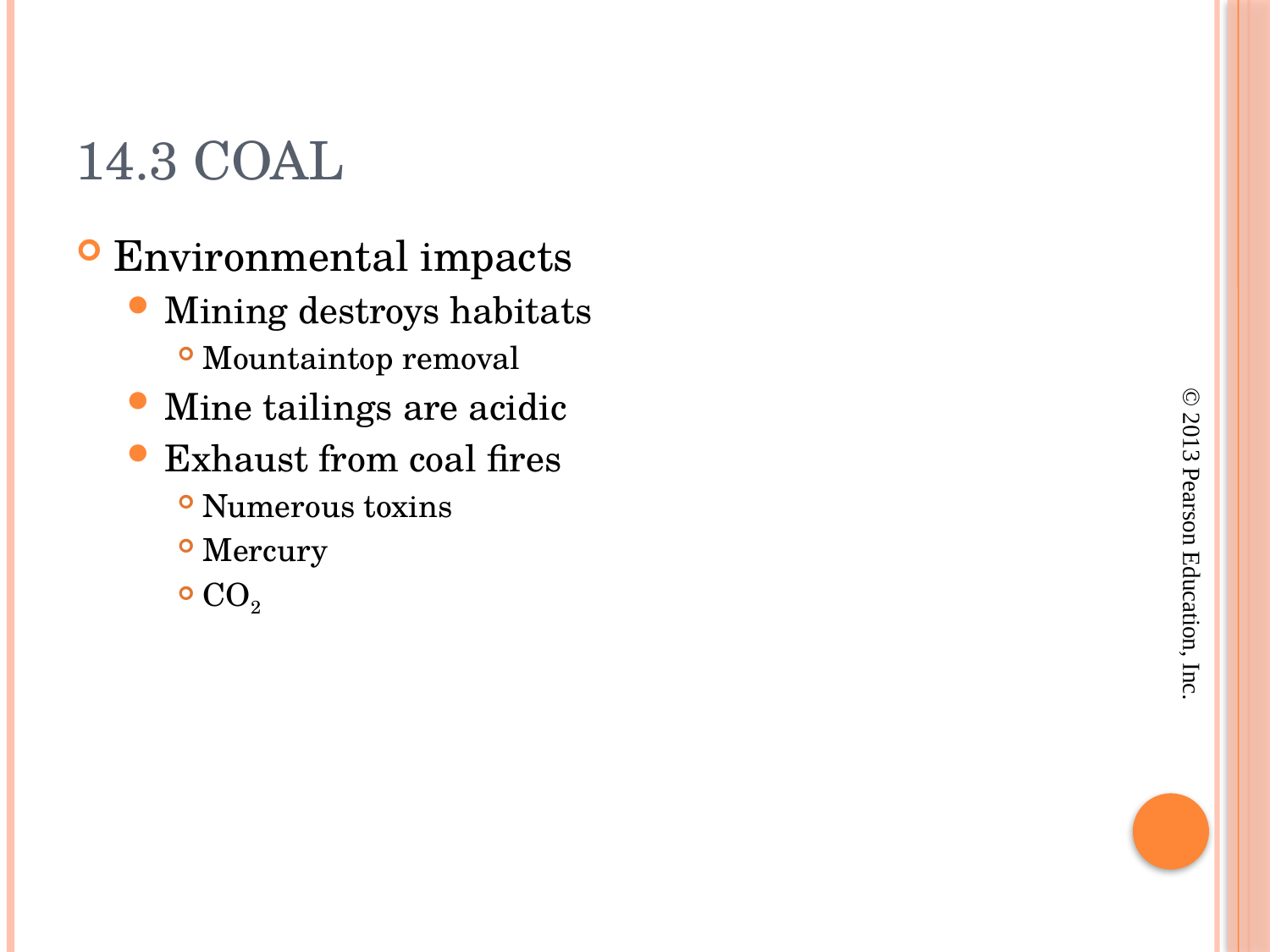

# 14.3 Coal
Environmental impacts
Mining destroys habitats
Mountaintop removal
Mine tailings are acidic
Exhaust from coal fires
Numerous toxins
Mercury
CO2
© 2013 Pearson Education, Inc.